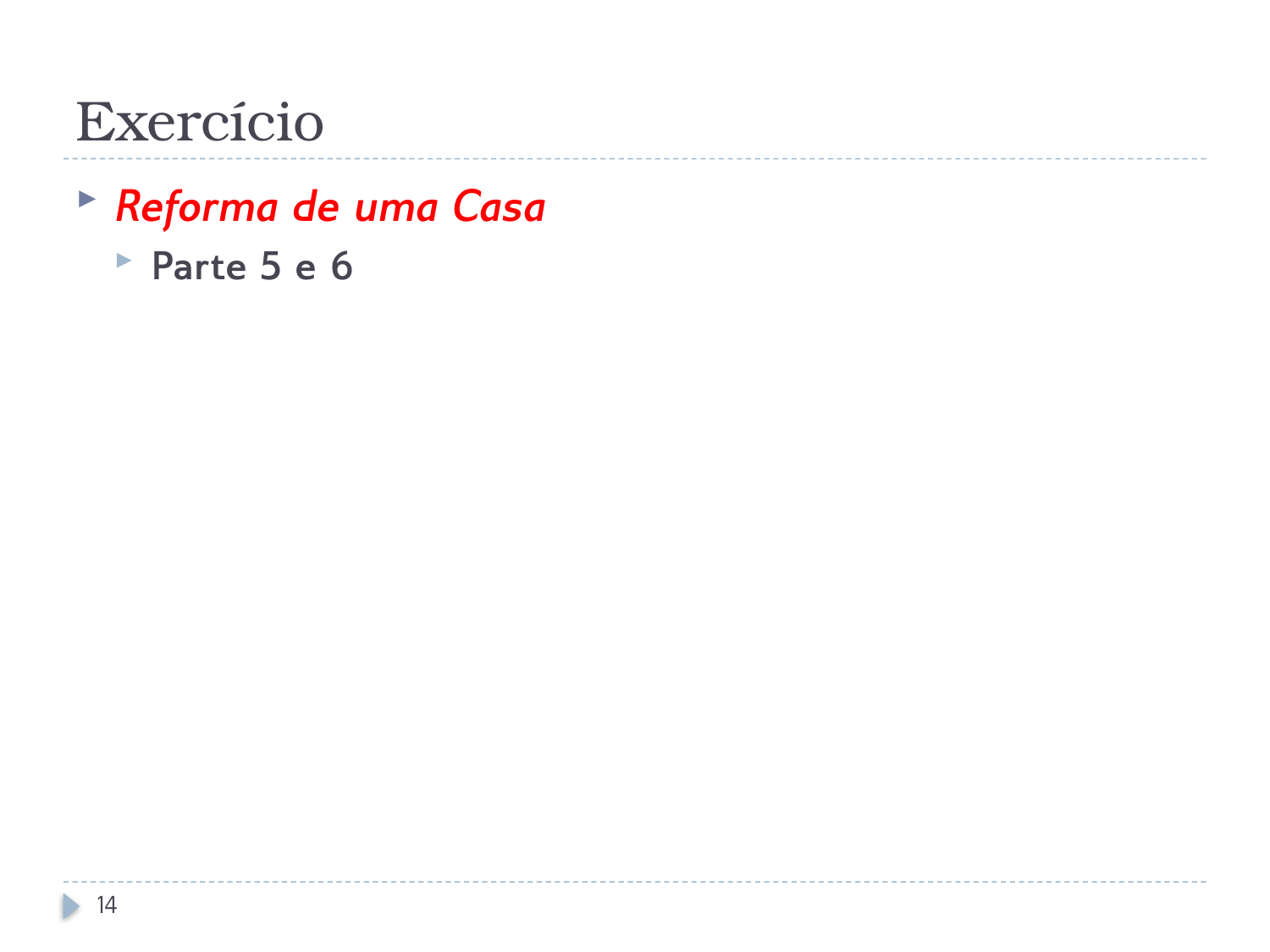

# Exercício
Reforma de uma Casa
Parte 5 e 6

14